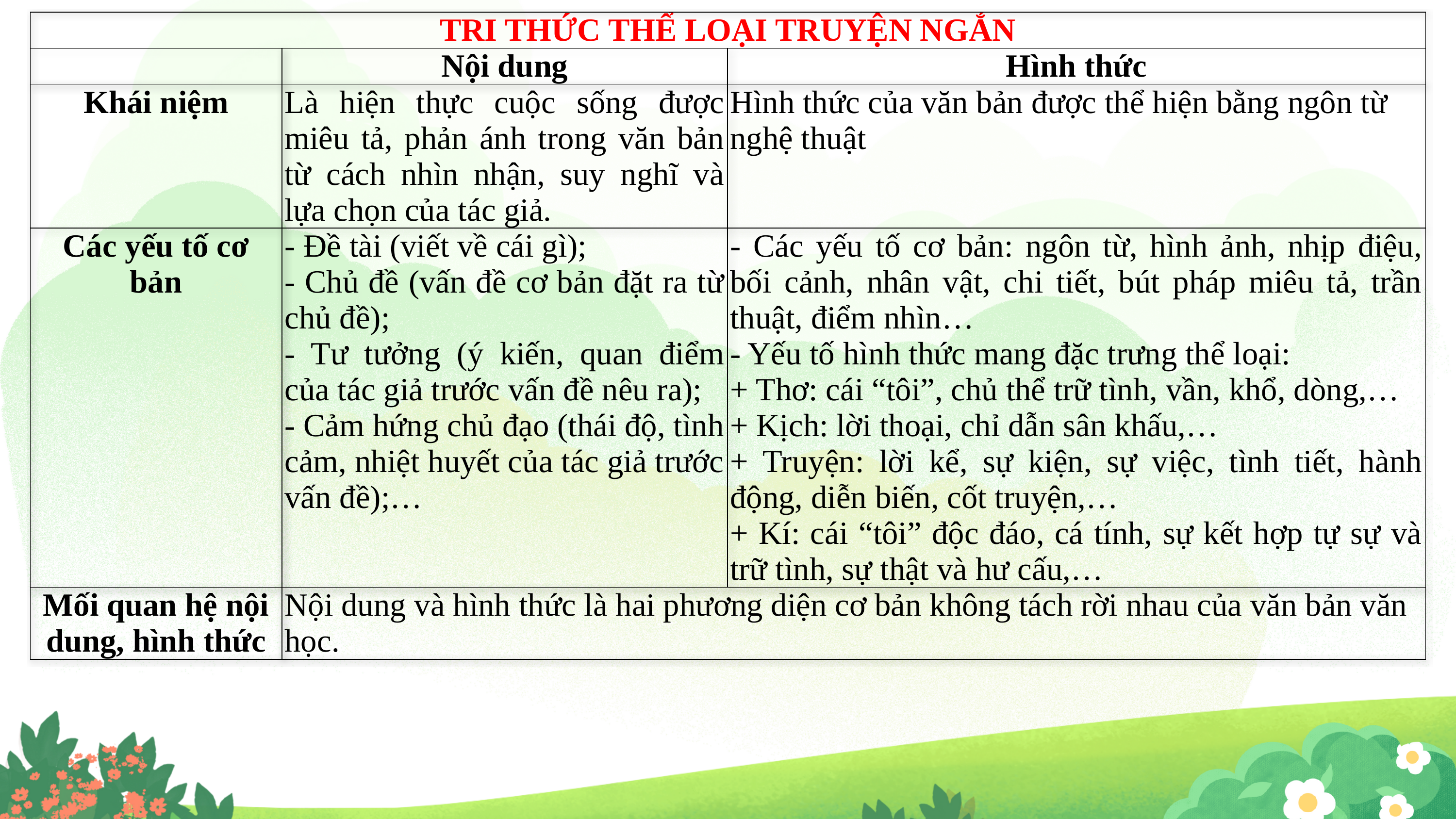

| TRI THỨC THỂ LOẠI TRUYỆN NGẮN |  |  |
| --- | --- | --- |
|  | Nội dung | Hình thức |
| Khái niệm | Là hiện thực cuộc sống được miêu tả, phản ánh trong văn bản từ cách nhìn nhận, suy nghĩ và lựa chọn của tác giả. | Hình thức của văn bản được thể hiện bằng ngôn từ nghệ thuật |
| Các yếu tố cơ bản | - Đề tài (viết về cái gì); - Chủ đề (vấn đề cơ bản đặt ra từ chủ đề); - Tư tưởng (ý kiến, quan điểm của tác giả trước vấn đề nêu ra); - Cảm hứng chủ đạo (thái độ, tình cảm, nhiệt huyết của tác giả trước vấn đề);… | - Các yếu tố cơ bản: ngôn từ, hình ảnh, nhịp điệu, bối cảnh, nhân vật, chi tiết, bút pháp miêu tả, trần thuật, điểm nhìn… - Yếu tố hình thức mang đặc trưng thể loại: + Thơ: cái “tôi”, chủ thể trữ tình, vần, khổ, dòng,… + Kịch: lời thoại, chỉ dẫn sân khấu,… + Truyện: lời kể, sự kiện, sự việc, tình tiết, hành động, diễn biến, cốt truyện,… + Kí: cái “tôi” độc đáo, cá tính, sự kết hợp tự sự và trữ tình, sự thật và hư cấu,… |
| Mối quan hệ nội dung, hình thức | Nội dung và hình thức là hai phương diện cơ bản không tách rời nhau của văn bản văn học. |  |